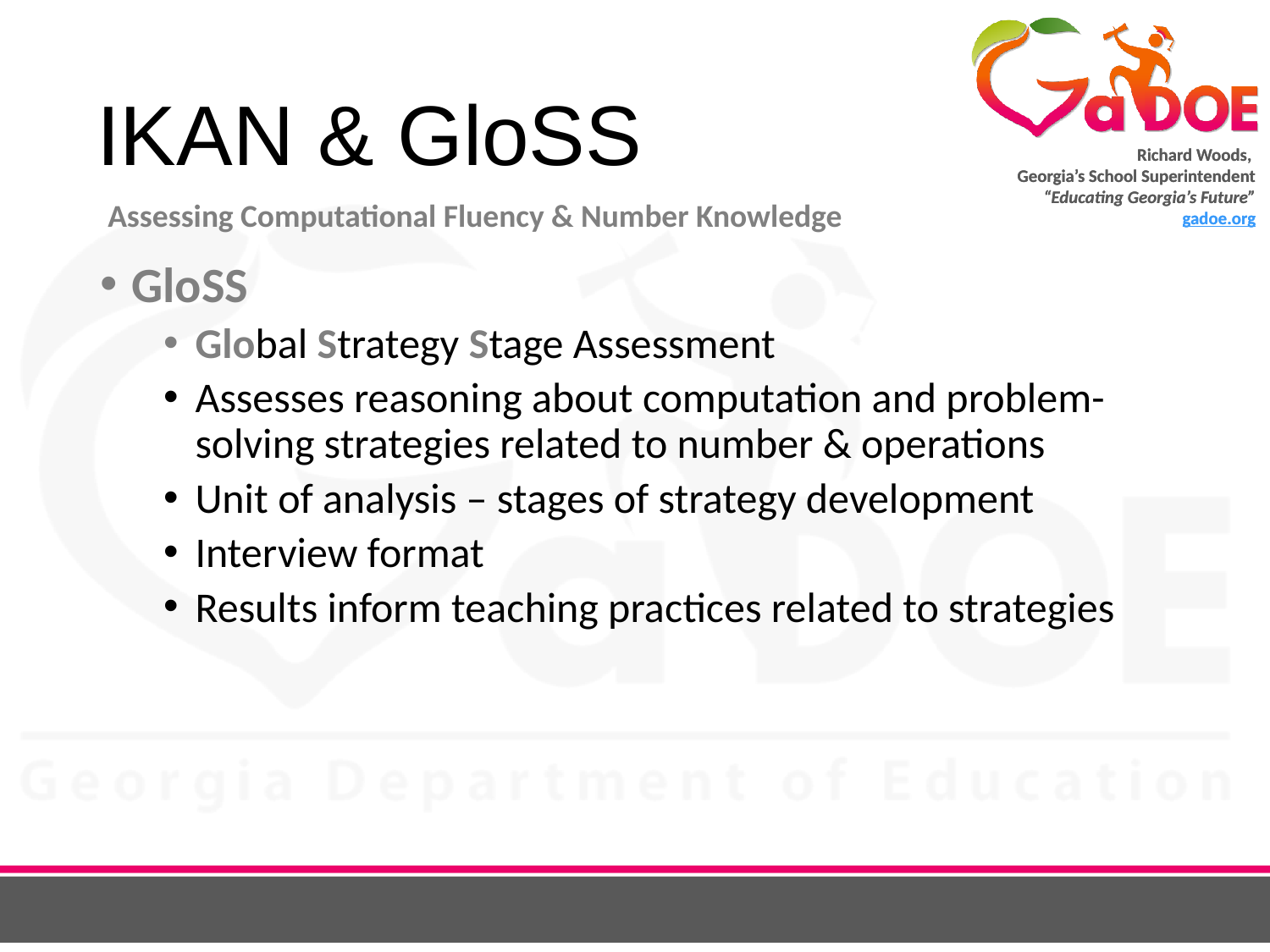

# IKAN & GloSS
Assessing Computational Fluency & Number Knowledge
GloSS
Global Strategy Stage Assessment
Assesses reasoning about computation and problem-solving strategies related to number & operations
Unit of analysis – stages of strategy development
Interview format
Results inform teaching practices related to strategies